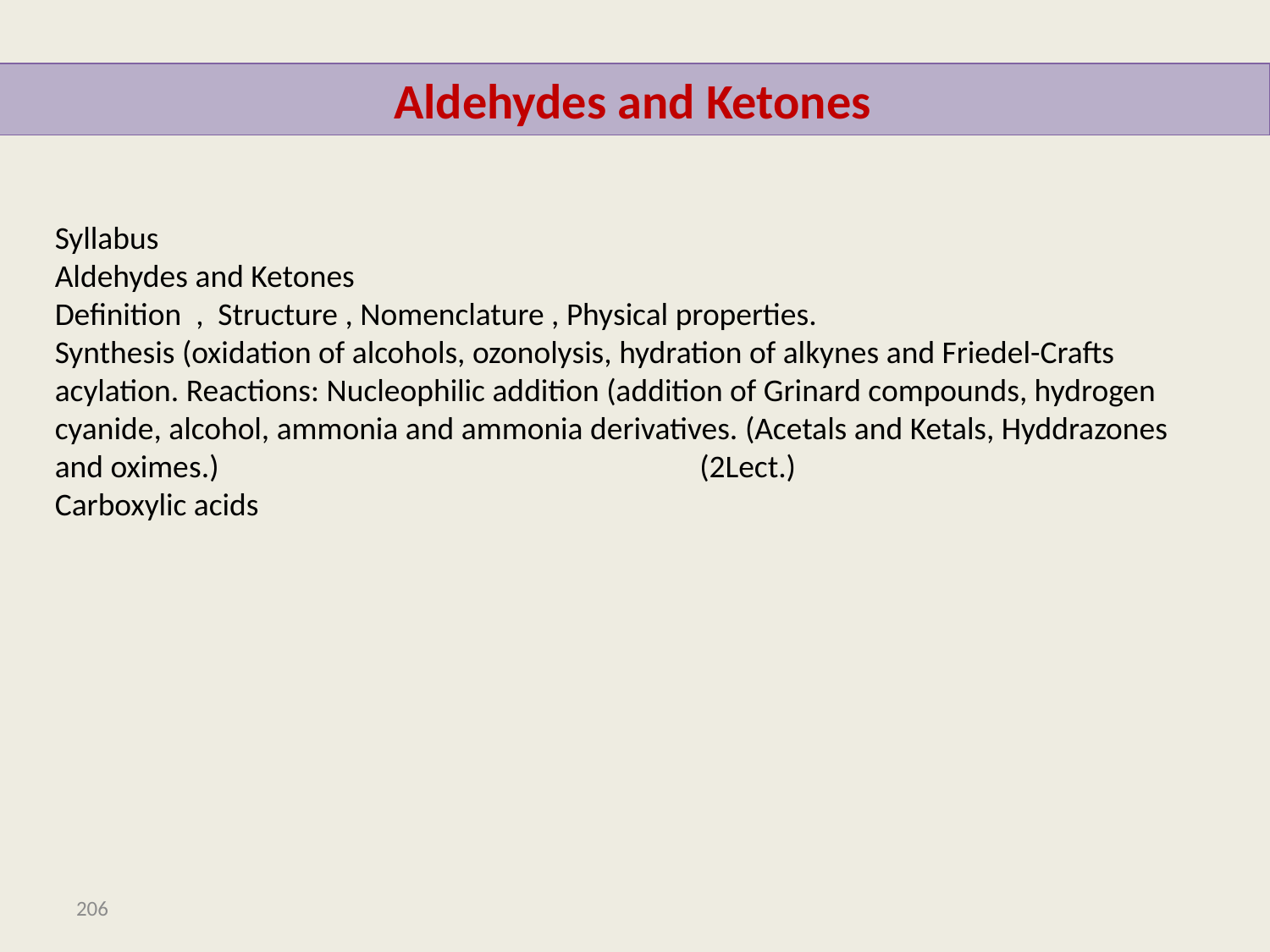

Aldehydes and Ketones
Syllabus
Aldehydes and Ketones
Definition  ,  Structure , Nomenclature , Physical properties.
Synthesis (oxidation of alcohols, ozonolysis, hydration of alkynes and Friedel-Crafts acylation. Reactions: Nucleophilic addition (addition of Grinard compounds, hydrogen cyanide, alcohol, ammonia and ammonia derivatives. (Acetals and Ketals, Hyddrazones and oximes.)                                                                   (2Lect.)
Carboxylic acids
206